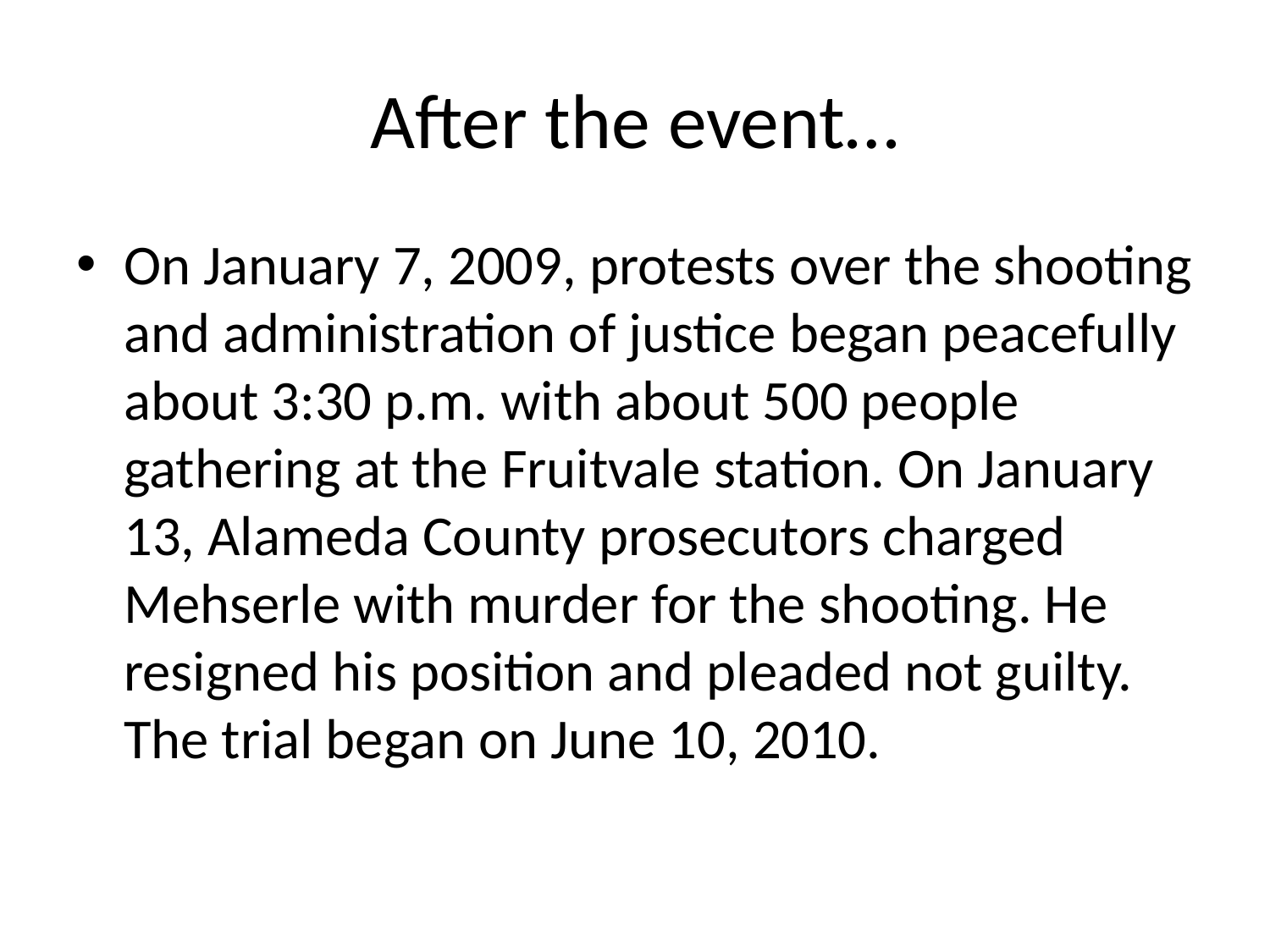

# After the event…
On January 7, 2009, protests over the shooting and administration of justice began peacefully about 3:30 p.m. with about 500 people gathering at the Fruitvale station. On January 13, Alameda County prosecutors charged Mehserle with murder for the shooting. He resigned his position and pleaded not guilty. The trial began on June 10, 2010.